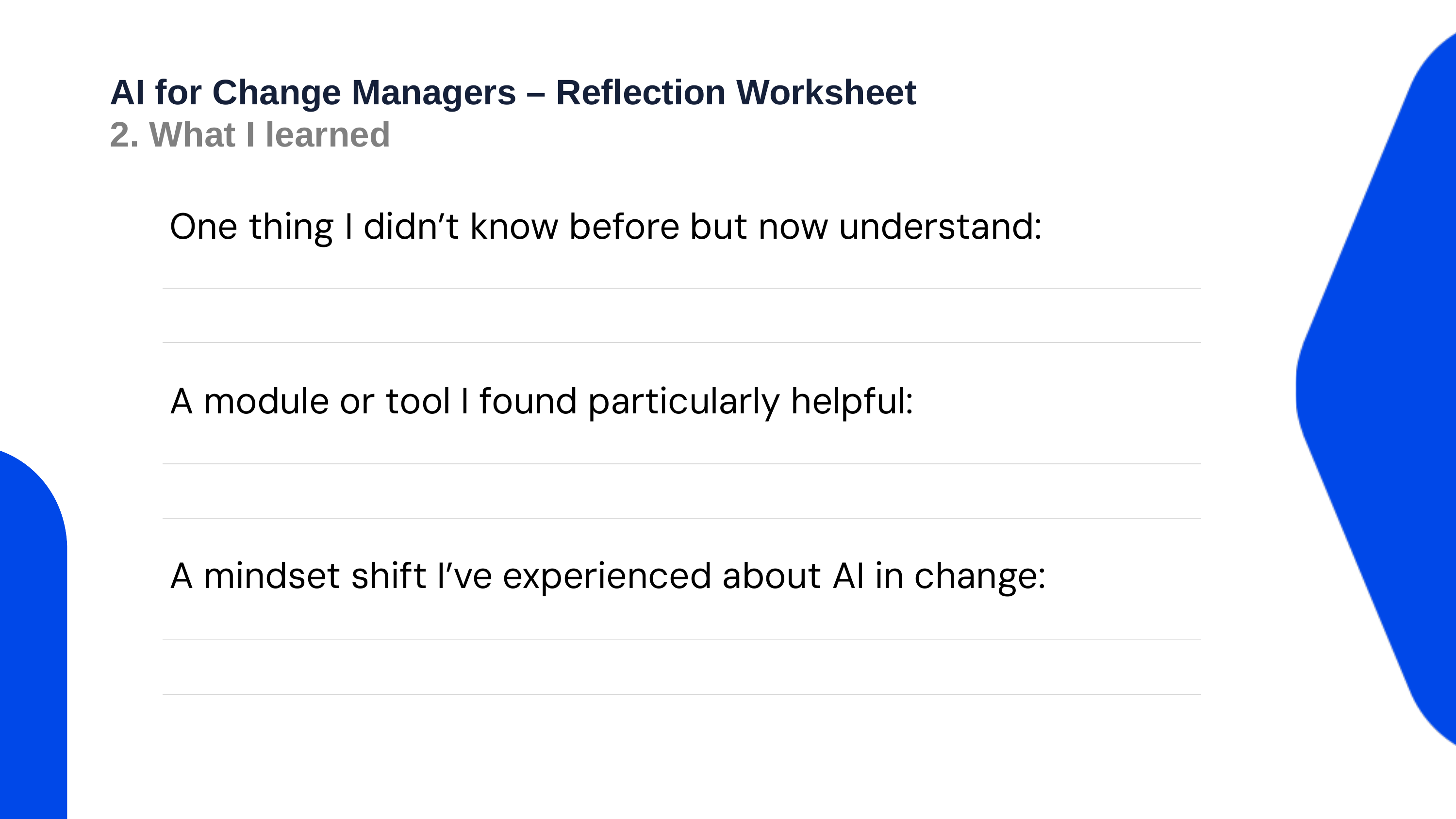

AI for Change Managers – Reflection Worksheet
2. What I learned
One thing I didn’t know before but now understand:

A module or tool I found particularly helpful:

A mindset shift I’ve experienced about AI in change: